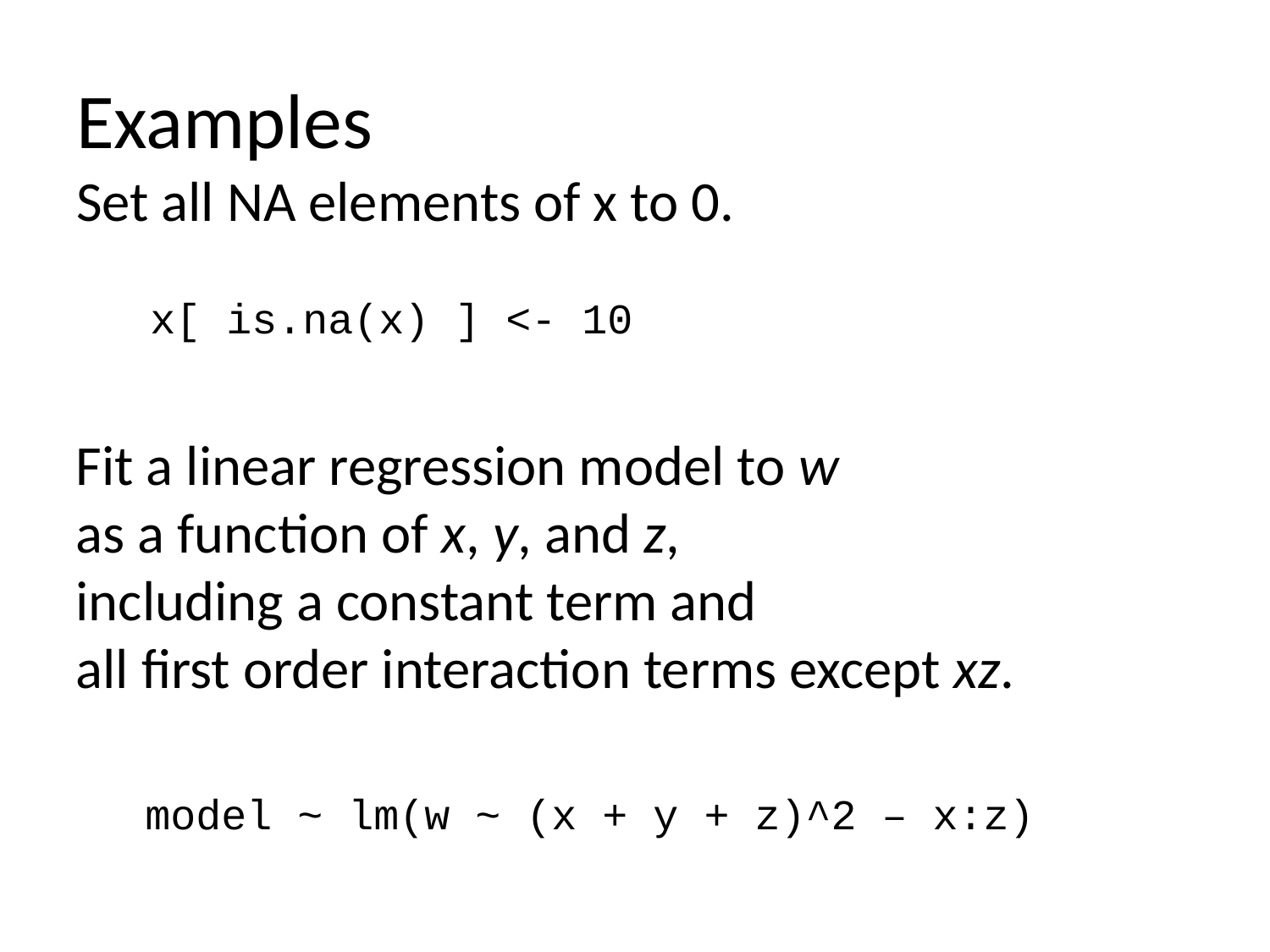

# Examples
Set all NA elements of x to 0.
x[ is.na(x) ] <- 10
Fit a linear regression model to w
as a function of x, y, and z,
including a constant term and
all first order interaction terms except xz.
model ~ lm(w ~ (x + y + z)^2 – x:z)